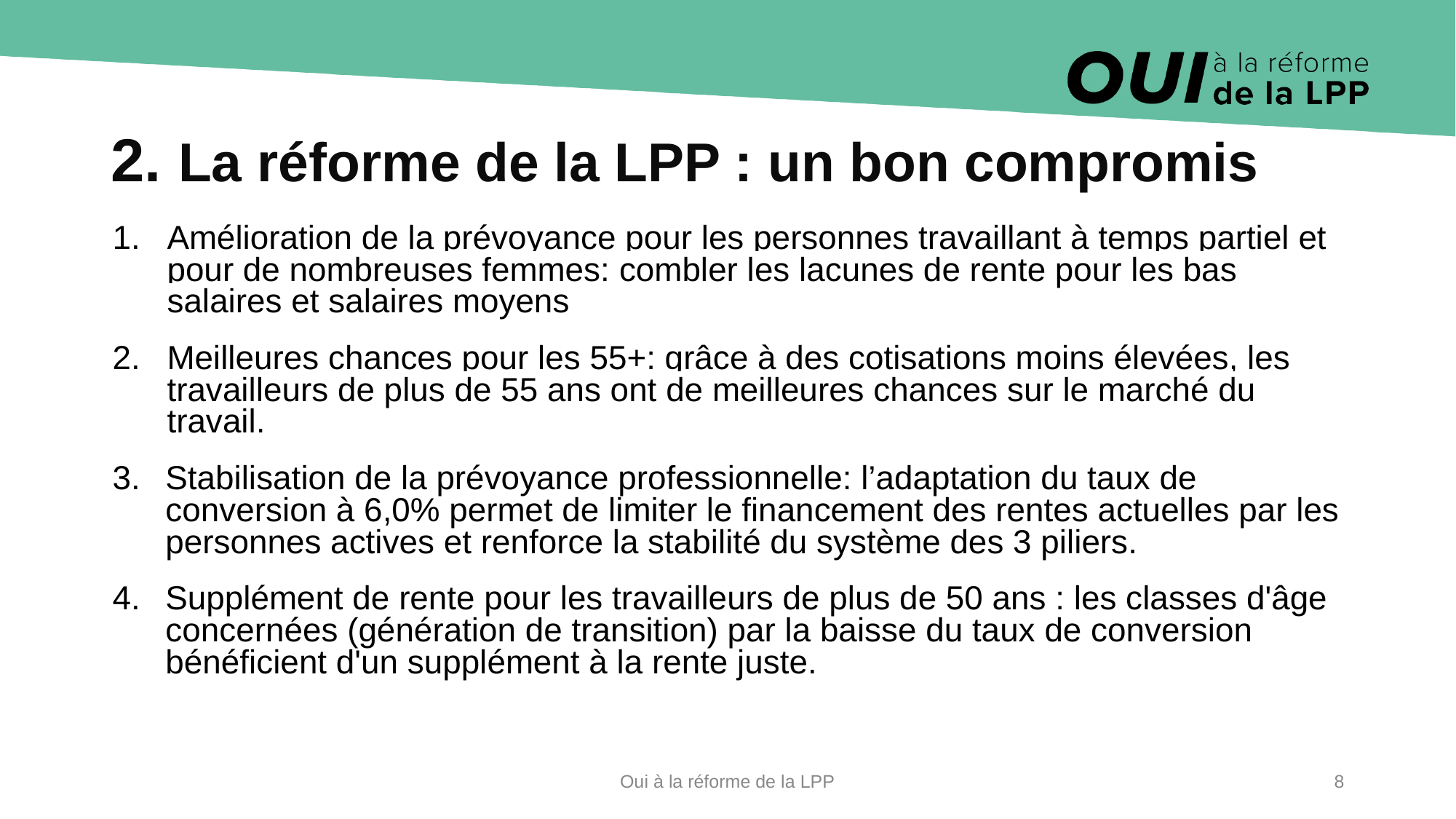

# 2. La réforme de la LPP : un bon compromis
Amélioration de la prévoyance pour les personnes travaillant à temps partiel et pour de nombreuses femmes: combler les lacunes de rente pour les bas salaires et salaires moyens
Meilleures chances pour les 55+: grâce à des cotisations moins élevées, les travailleurs de plus de 55 ans ont de meilleures chances sur le marché du travail.
Stabilisation de la prévoyance professionnelle: l’adaptation du taux de conversion à 6,0% permet de limiter le financement des rentes actuelles par les personnes actives et renforce la stabilité du système des 3 piliers.
Supplément de rente pour les travailleurs de plus de 50 ans : les classes d'âge concernées (génération de transition) par la baisse du taux de conversion bénéficient d'un supplément à la rente juste.

Oui à la réforme de la LPP
8